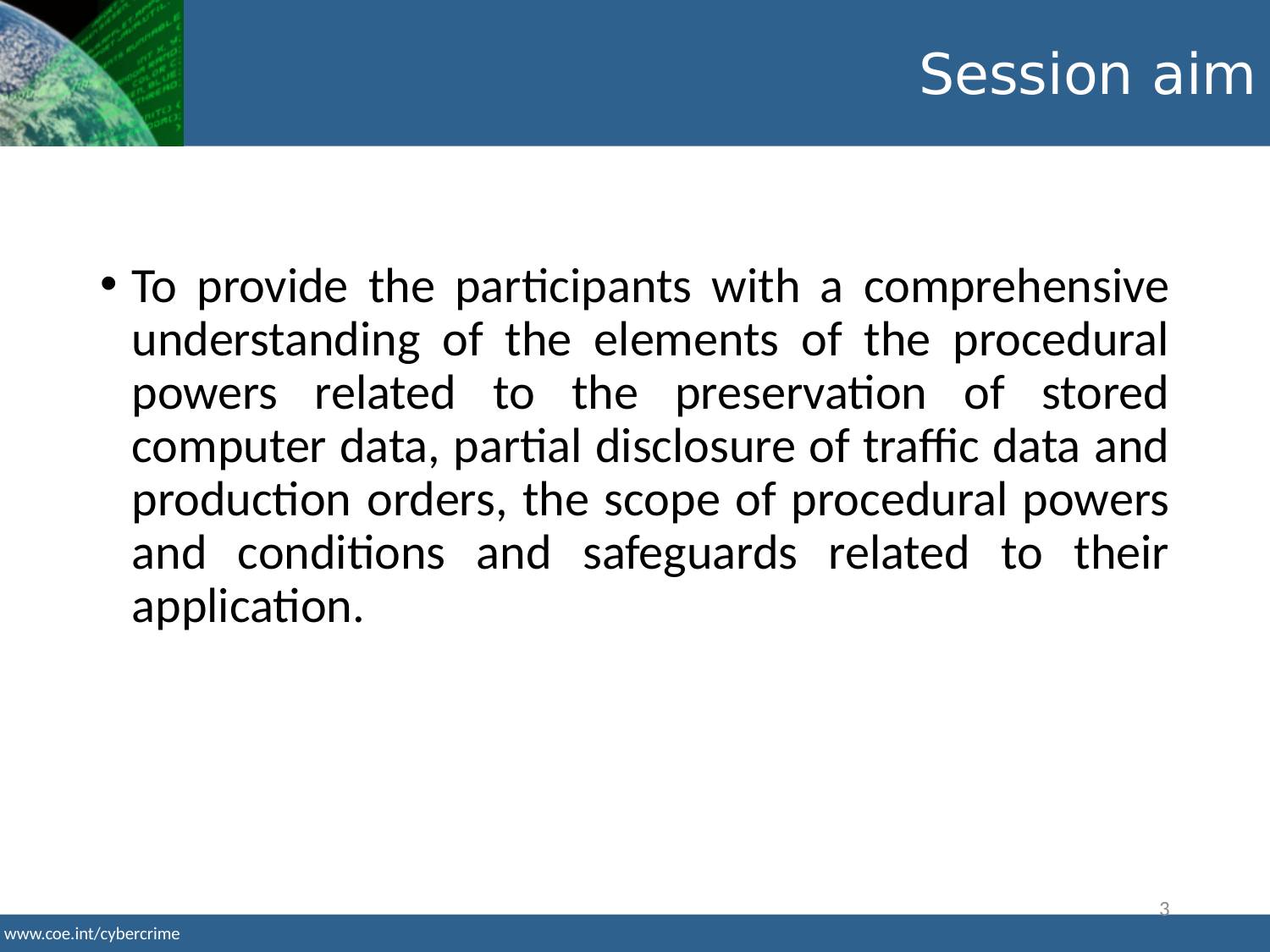

Session aim

To provide the participants with a comprehensive understanding of the elements of the procedural powers related to the preservation of stored computer data, partial disclosure of traffic data and production orders, the scope of procedural powers and conditions and safeguards related to their application.
3